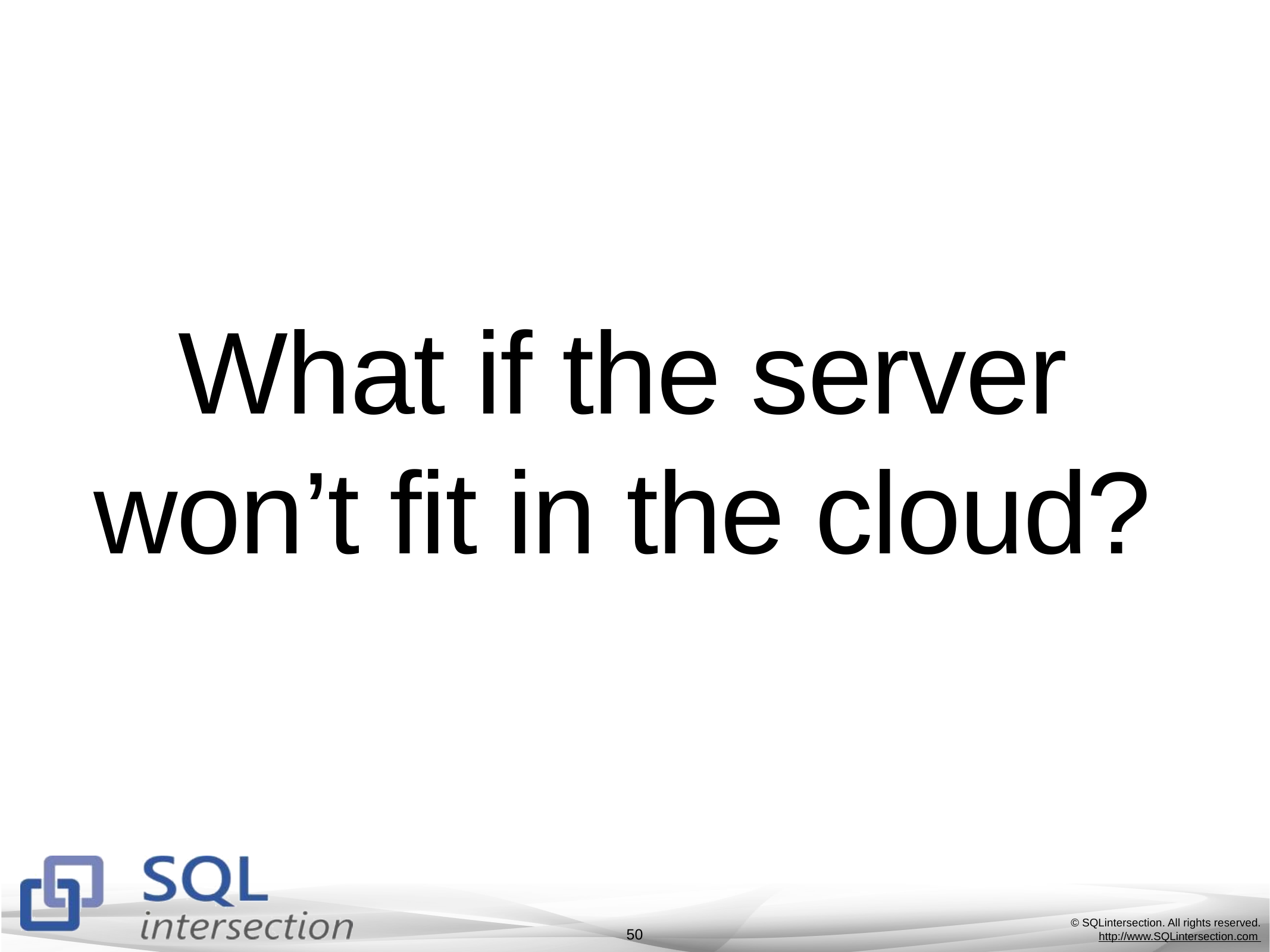

# What if the server won’t fit in the cloud?